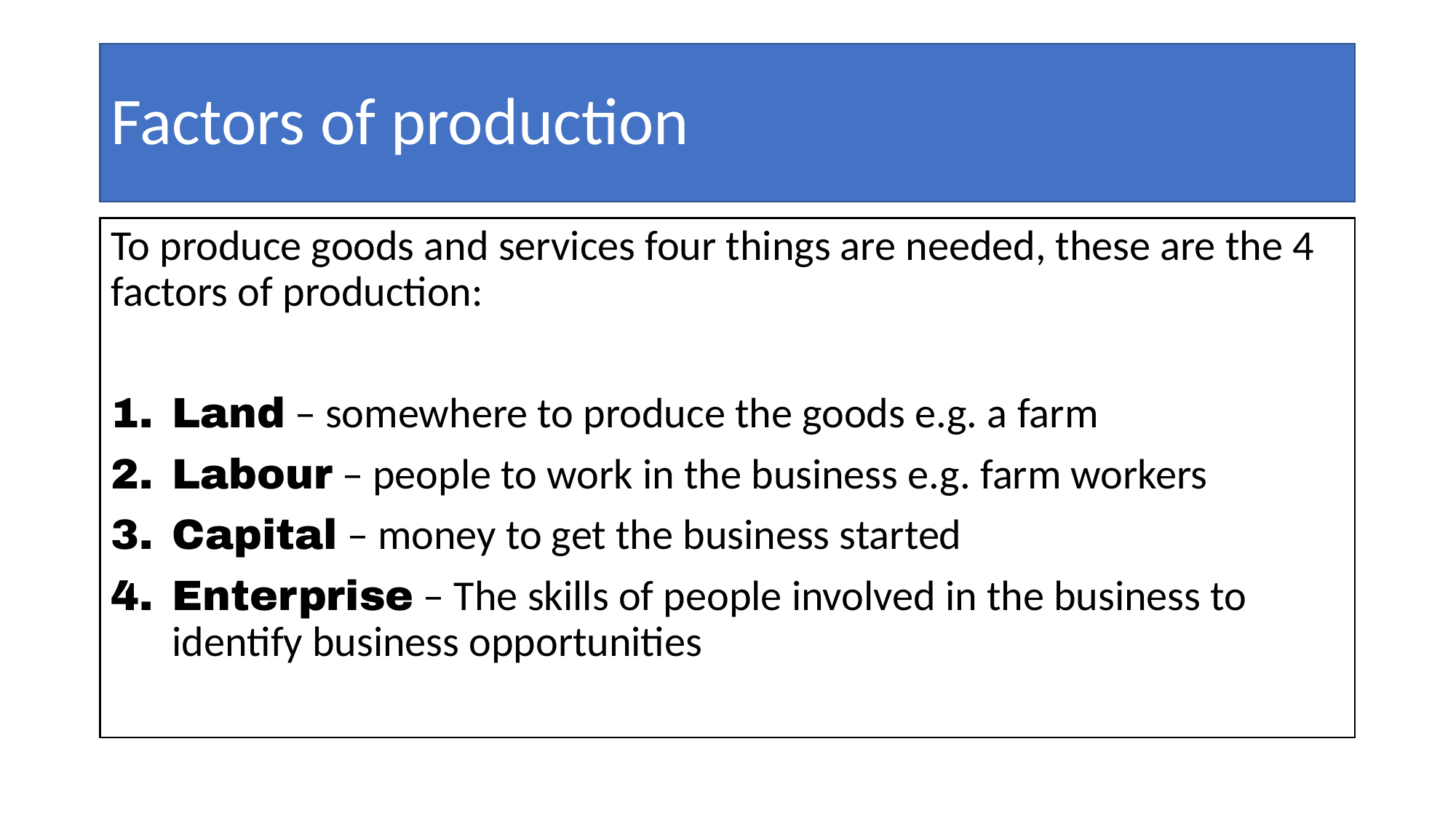

# Factors of production
To produce goods and services four things are needed, these are the 4 factors of production:

Land – somewhere to produce the goods e.g. a farm
Labour – people to work in the business e.g. farm workers
Capital – money to get the business started
Enterprise – The skills of people involved in the business to identify business opportunities